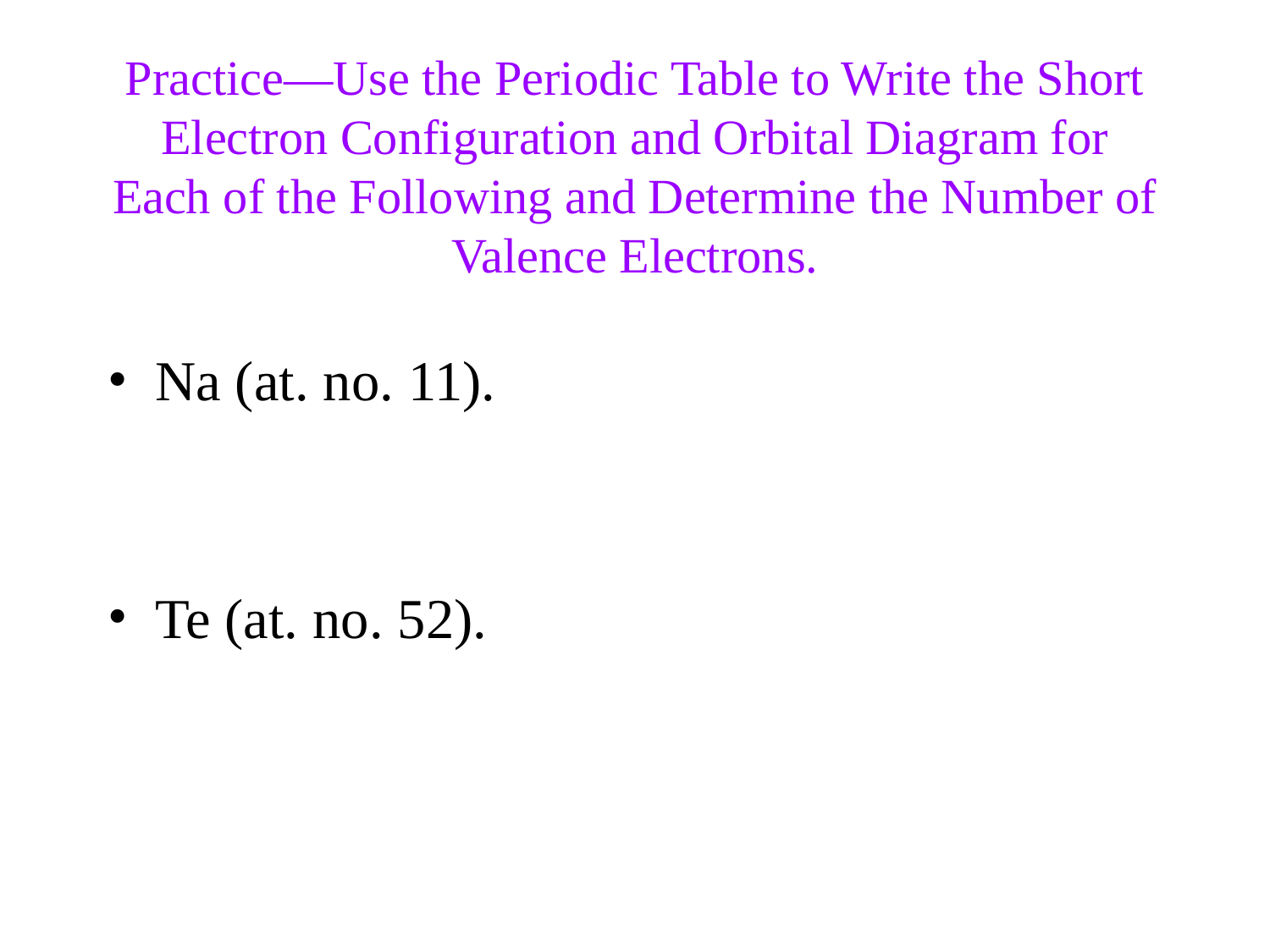

Practice—Use the Periodic Table to Write the Short Electron Configuration and Orbital Diagram for Each of the Following and Determine the Number of Valence Electrons.
Na (at. no. 11).
Te (at. no. 52).